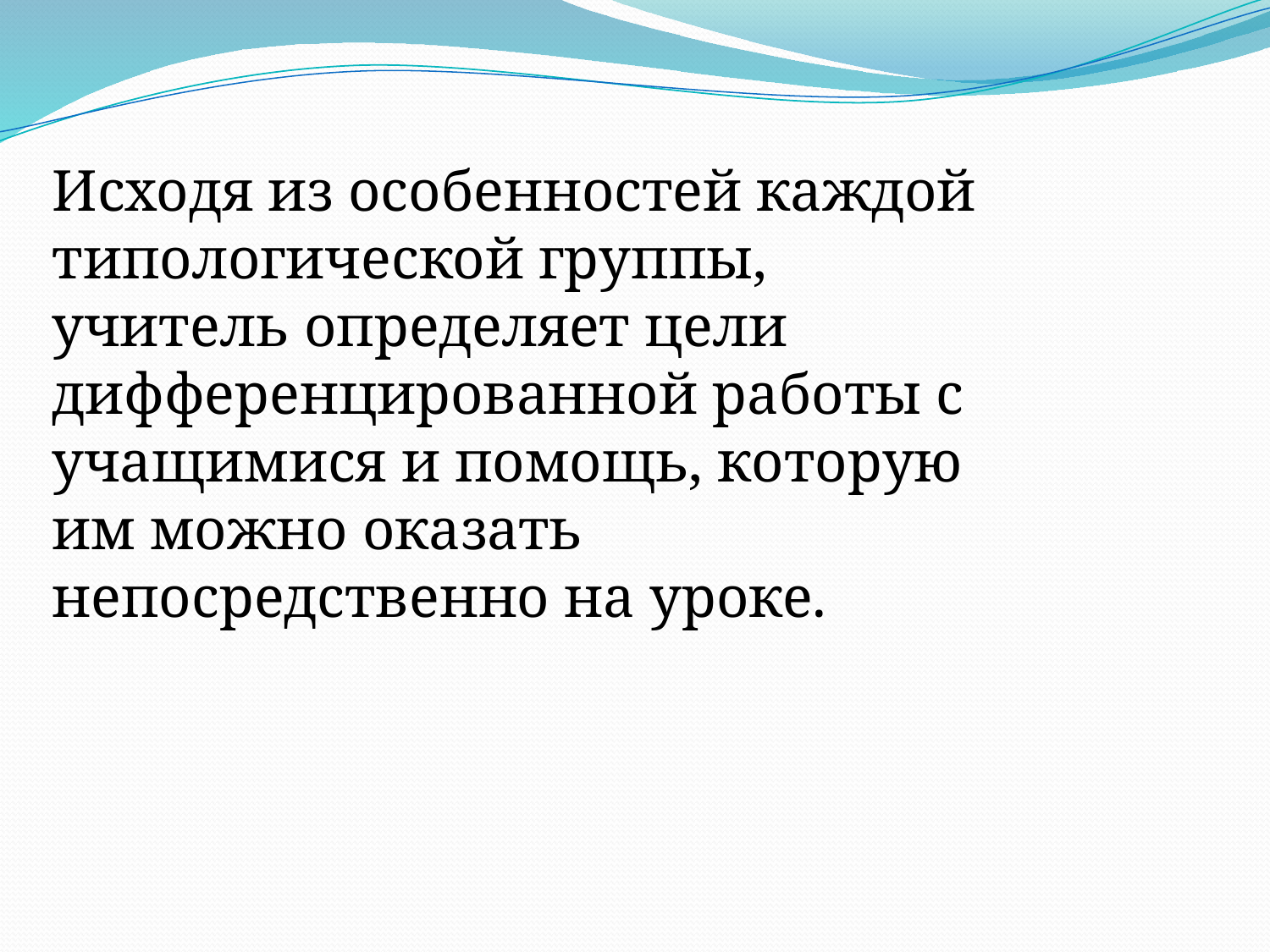

Исходя из особенностей каждой типологической группы, учитель определяет цели дифференцированной работы с учащимися и помощь, которую им можно оказать непосредственно на уроке.